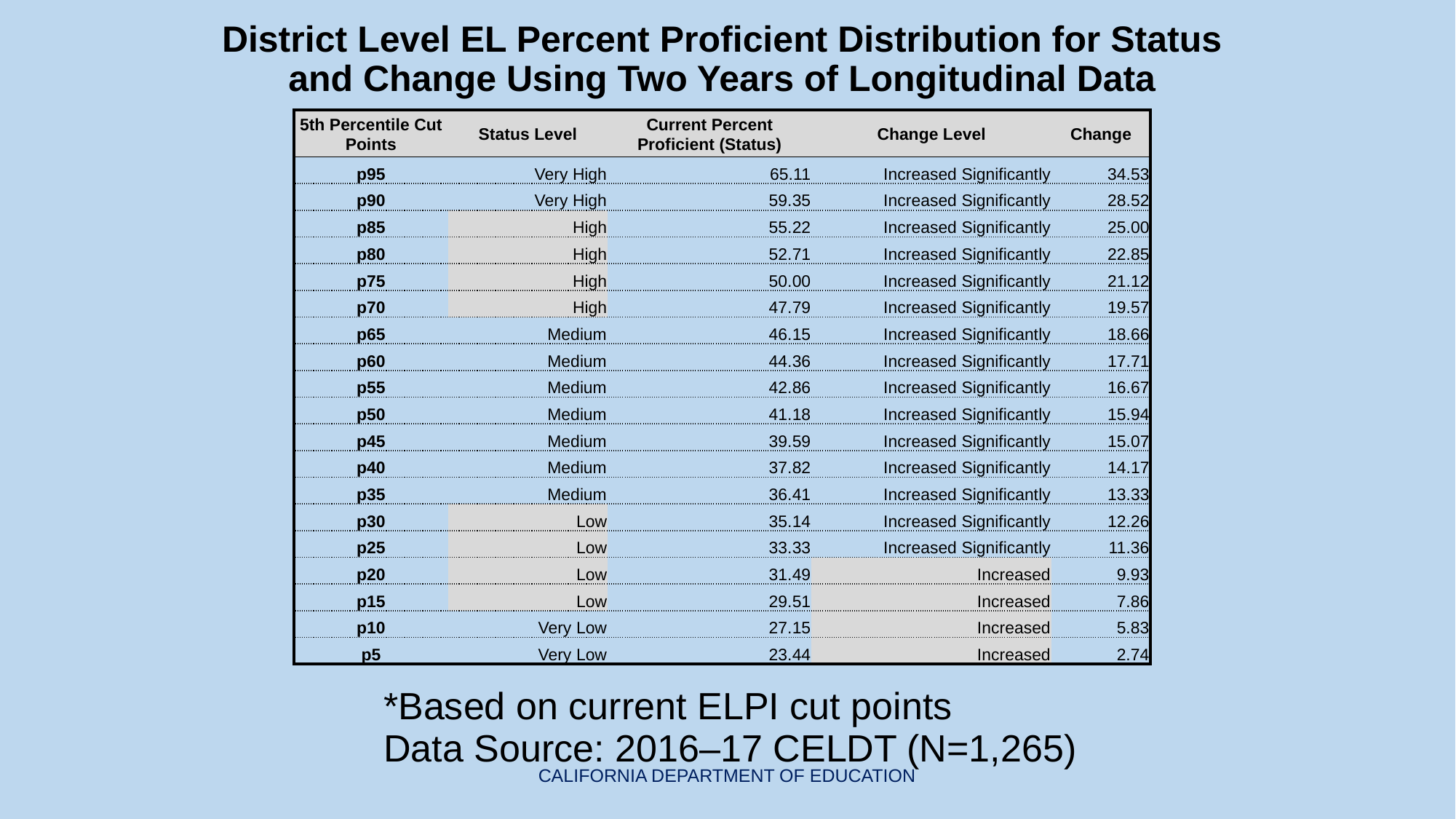

# District Level EL Percent Proficient Distribution for Status and Change Using Two Years of Longitudinal Data
| 5th Percentile Cut Points | Status Level | Current Percent Proficient (Status) | Change Level | Change |
| --- | --- | --- | --- | --- |
| p95 | Very High | 65.11 | Increased Significantly | 34.53 |
| p90 | Very High | 59.35 | Increased Significantly | 28.52 |
| p85 | High | 55.22 | Increased Significantly | 25.00 |
| p80 | High | 52.71 | Increased Significantly | 22.85 |
| p75 | High | 50.00 | Increased Significantly | 21.12 |
| p70 | High | 47.79 | Increased Significantly | 19.57 |
| p65 | Medium | 46.15 | Increased Significantly | 18.66 |
| p60 | Medium | 44.36 | Increased Significantly | 17.71 |
| p55 | Medium | 42.86 | Increased Significantly | 16.67 |
| p50 | Medium | 41.18 | Increased Significantly | 15.94 |
| p45 | Medium | 39.59 | Increased Significantly | 15.07 |
| p40 | Medium | 37.82 | Increased Significantly | 14.17 |
| p35 | Medium | 36.41 | Increased Significantly | 13.33 |
| p30 | Low | 35.14 | Increased Significantly | 12.26 |
| p25 | Low | 33.33 | Increased Significantly | 11.36 |
| p20 | Low | 31.49 | Increased | 9.93 |
| p15 | Low | 29.51 | Increased | 7.86 |
| p10 | Very Low | 27.15 | Increased | 5.83 |
| p5 | Very Low | 23.44 | Increased | 2.74 |
*Based on current ELPI cut points
Data Source: 2016–17 CELDT (N=1,265)